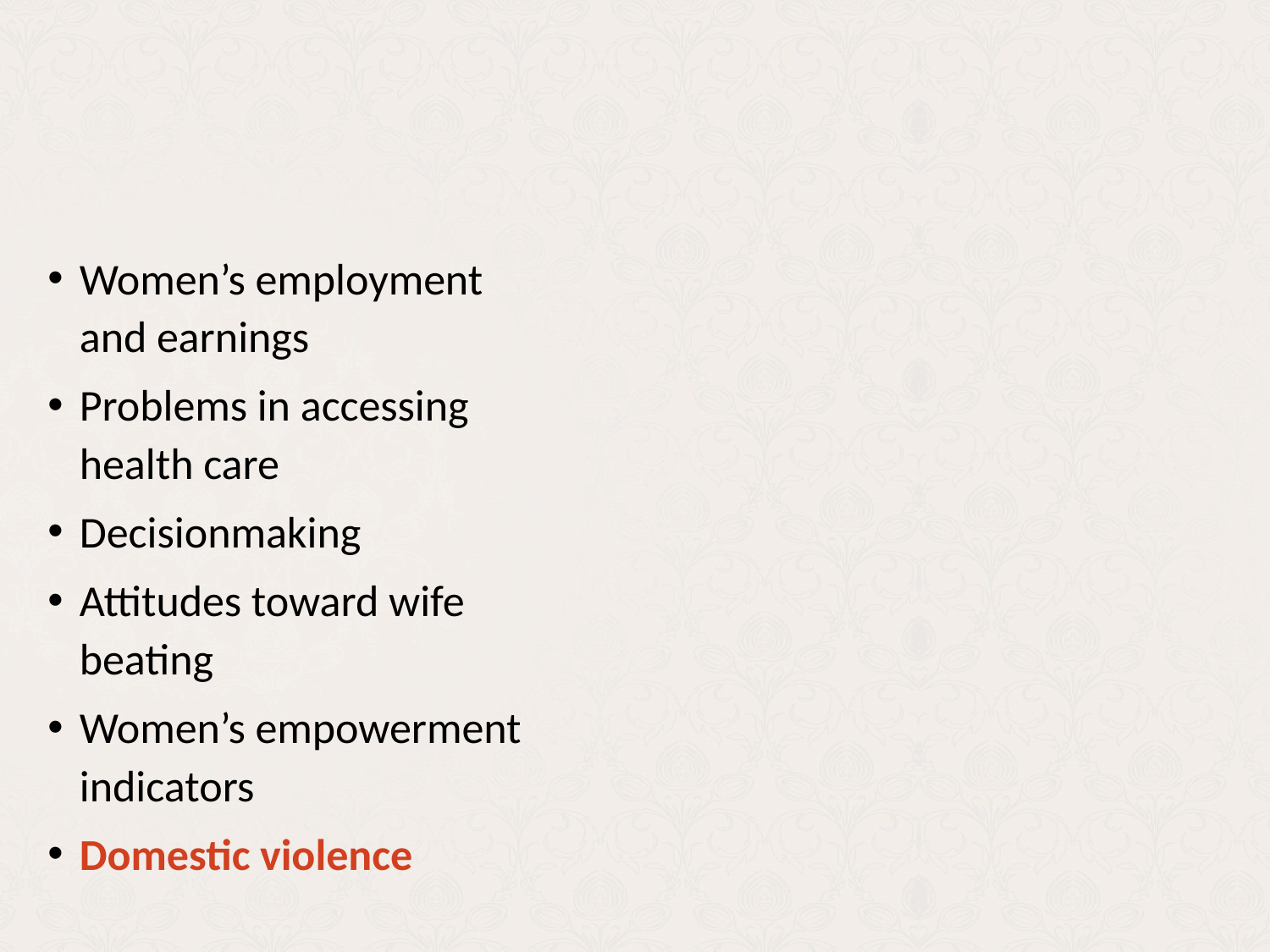

Women’s employment and earnings
Problems in accessing health care
Decisionmaking
Attitudes toward wife beating
Women’s empowerment indicators
Domestic violence